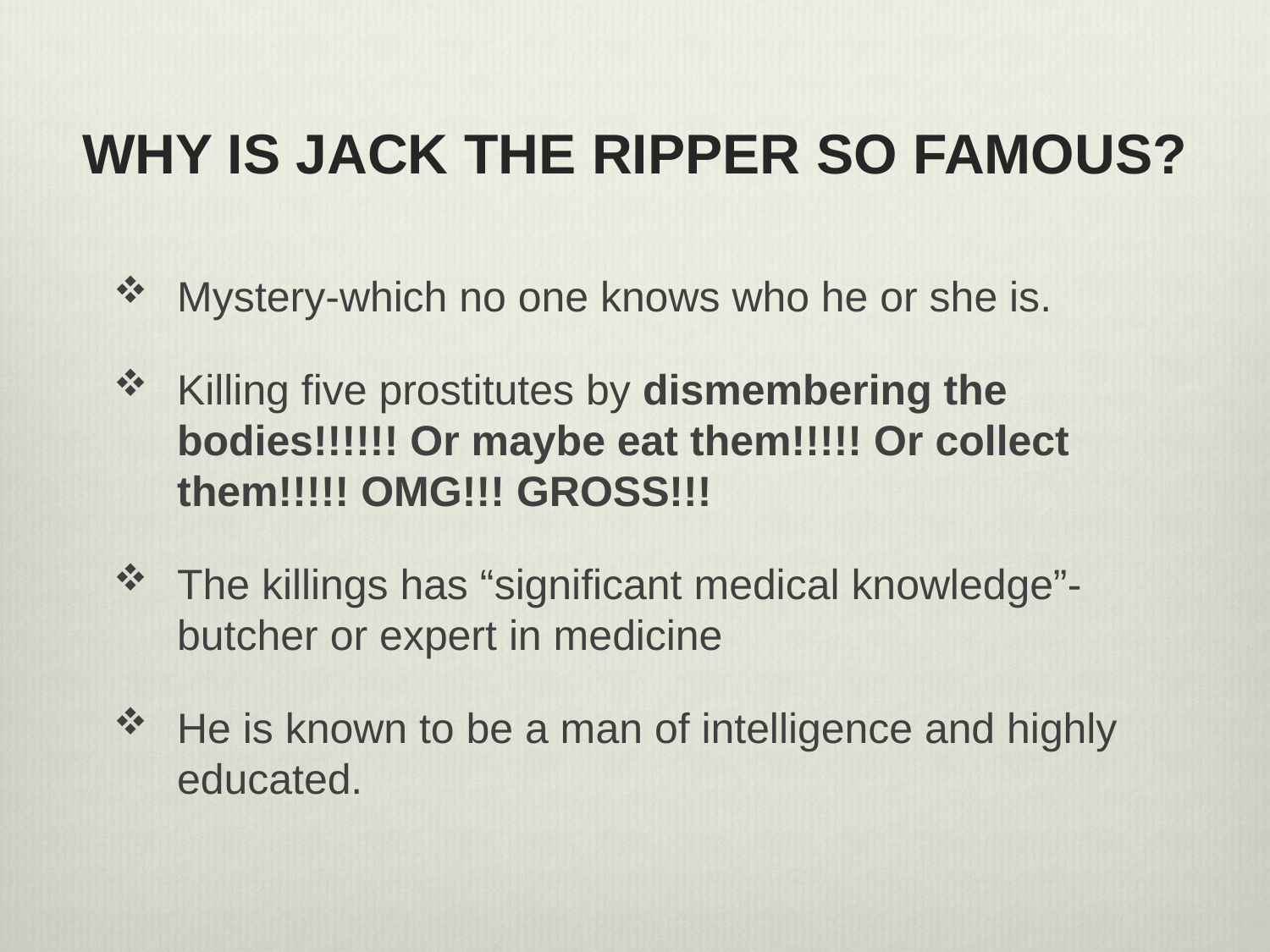

# WHY IS JACK THE RIPPER SO FAMOUS?
Mystery-which no one knows who he or she is.
Killing five prostitutes by dismembering the bodies!!!!!! Or maybe eat them!!!!! Or collect them!!!!! OMG!!! GROSS!!!
The killings has “significant medical knowledge”- butcher or expert in medicine
He is known to be a man of intelligence and highly educated.